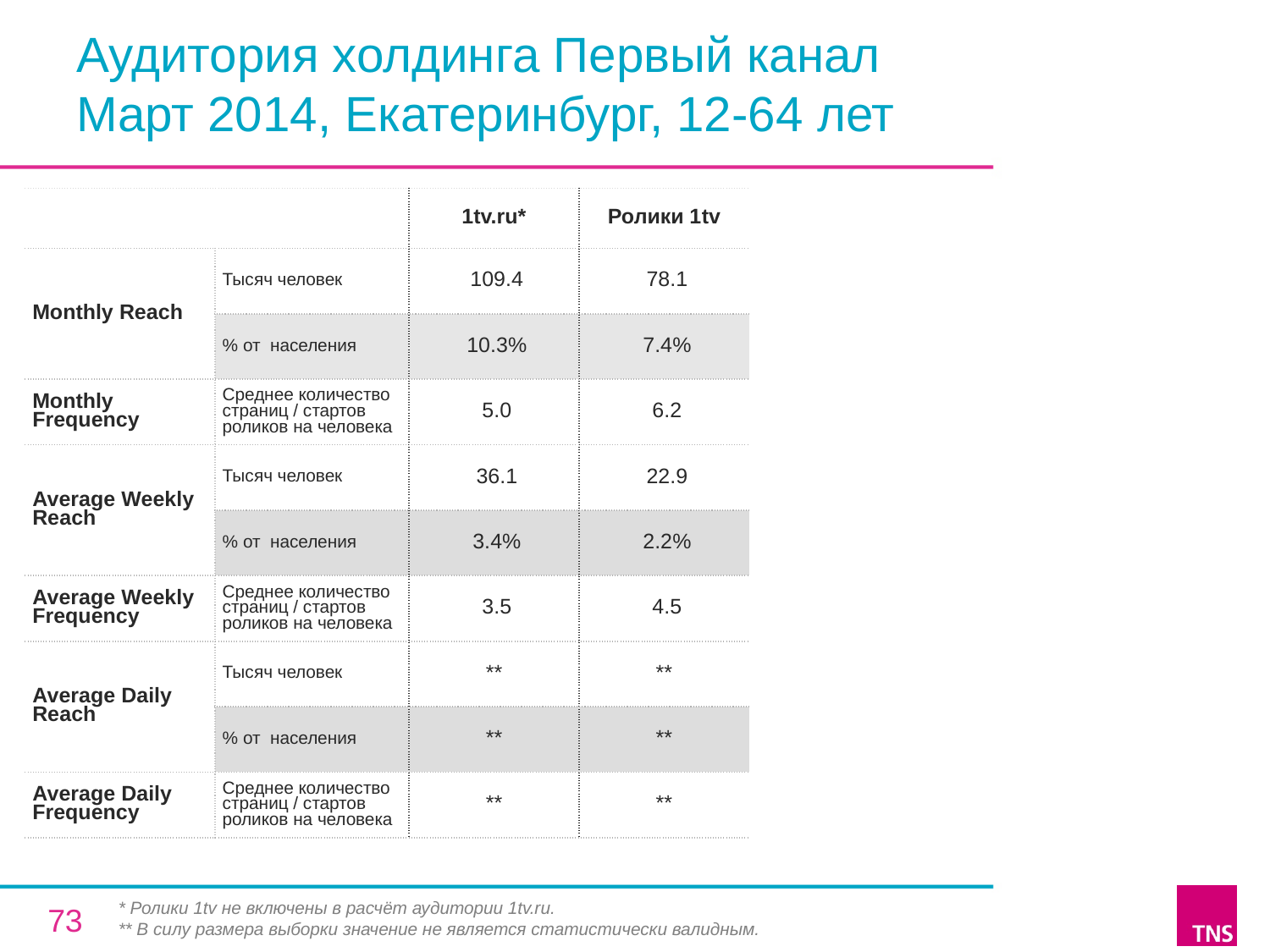

# Аудитория холдинга Первый канал Март 2014, Екатеринбург, 12-64 лет
|  |  | 1tv.ru\* | Ролики 1tv |
| --- | --- | --- | --- |
| Monthly Reach | Тысяч человек | 109.4 | 78.1 |
|  | % от населения | 10.3% | 7.4% |
| Monthly Frequency | Среднее количество страниц / стартов роликов на человека | 5.0 | 6.2 |
| Average Weekly Reach | Тысяч человек | 36.1 | 22.9 |
|  | % от населения | 3.4% | 2.2% |
| Average Weekly Frequency | Среднее количество страниц / стартов роликов на человека | 3.5 | 4.5 |
| Average Daily Reach | Тысяч человек | \*\* | \*\* |
|  | % от населения | \*\* | \*\* |
| Average Daily Frequency | Среднее количество страниц / стартов роликов на человека | \*\* | \*\* |
* Ролики 1tv не включены в расчёт аудитории 1tv.ru.
** В силу размера выборки значение не является статистически валидным.
73